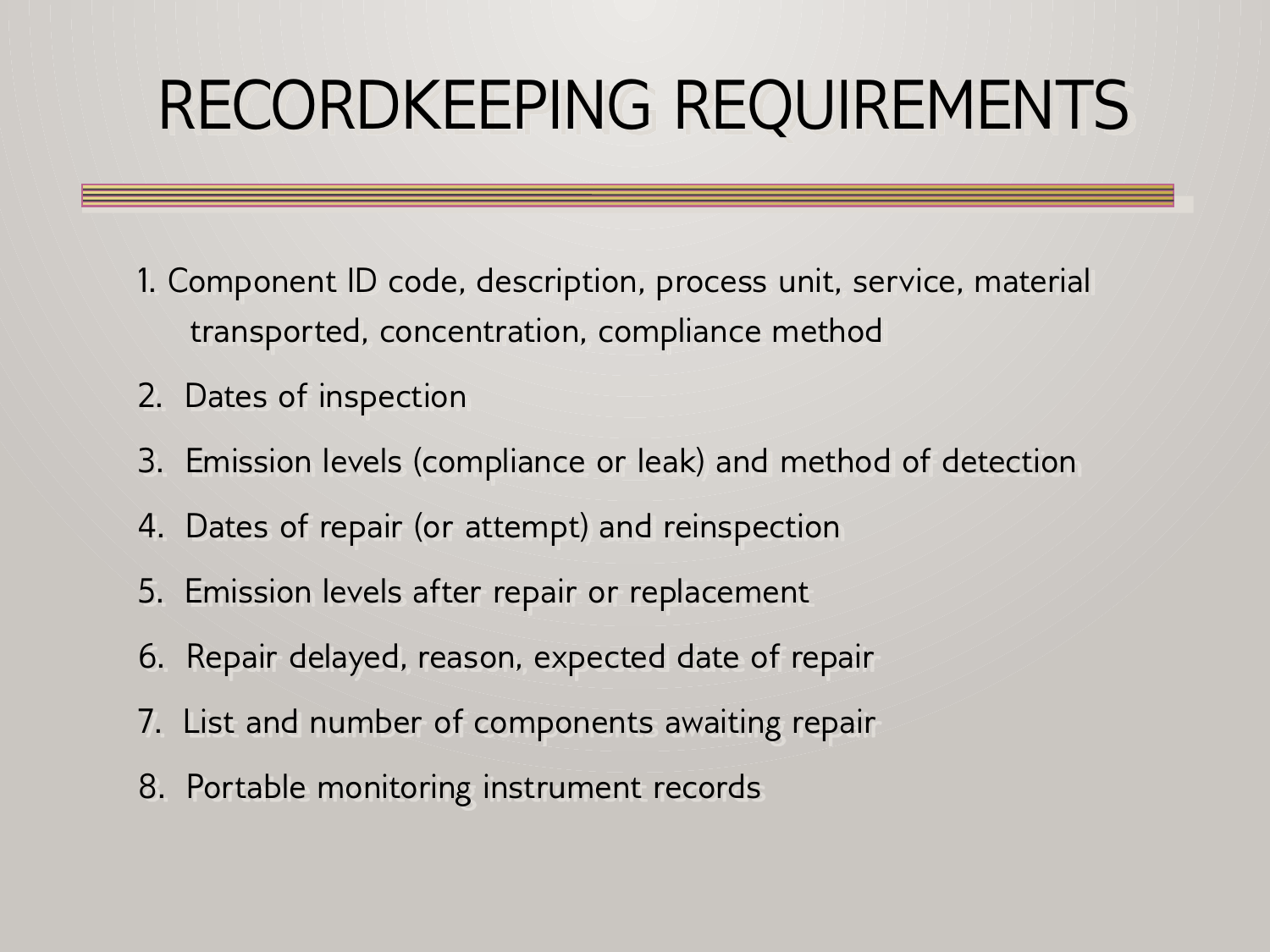

# Recordkeeping Requirements

1. Component ID code, description, process unit, service, material transported, concentration, compliance method
2.  Dates of inspection
3.  Emission levels (compliance or leak) and method of detection
4.  Dates of repair (or attempt) and reinspection
5.  Emission levels after repair or replacement
6.  Repair delayed, reason, expected date of repair
7.  List and number of components awaiting repair
8.  Portable monitoring instrument records